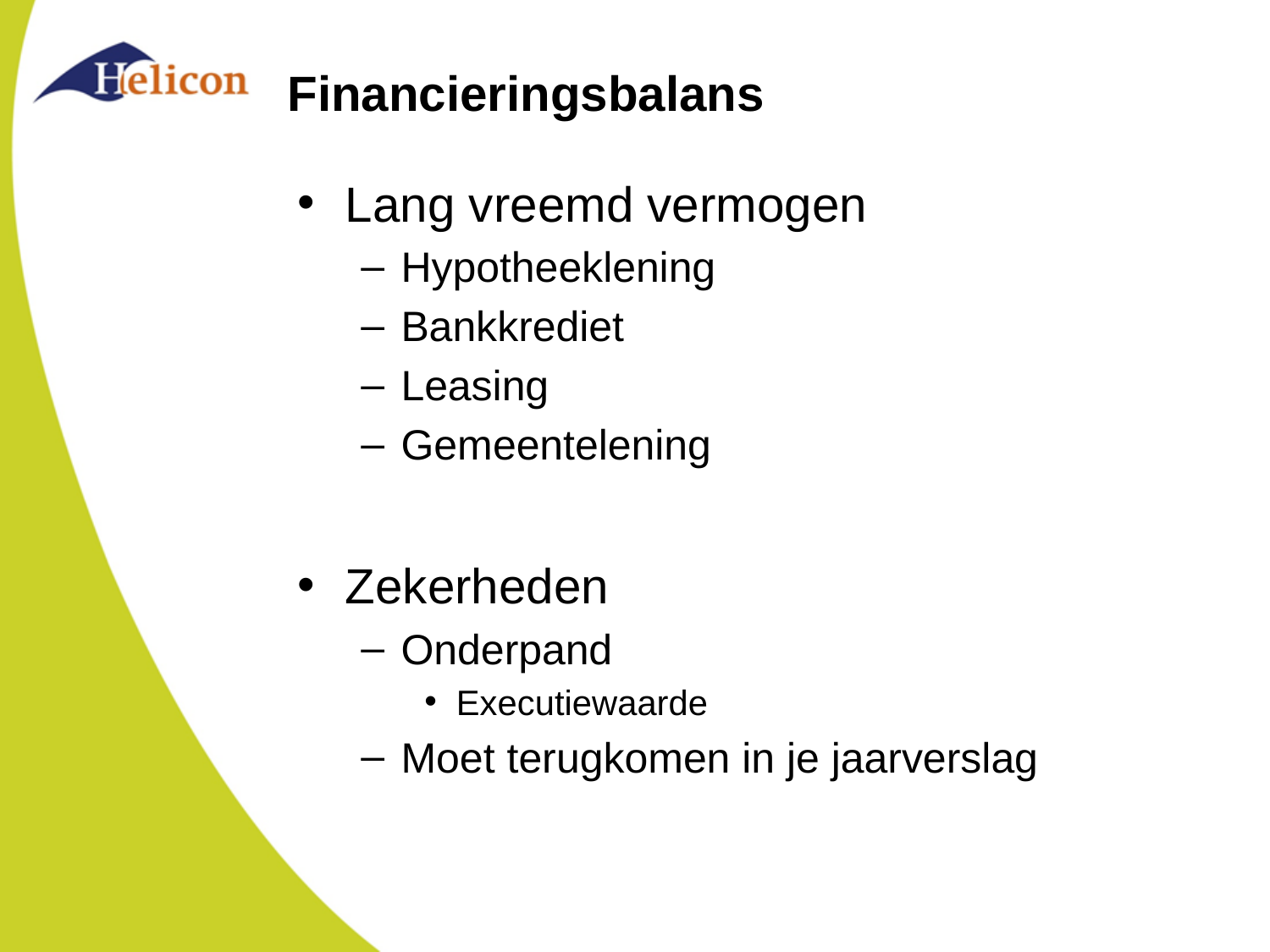

# Financieringsbalans
Lang vreemd vermogen
Hypotheeklening
Bankkrediet
Leasing
Gemeentelening

Zekerheden
Onderpand
Executiewaarde
Moet terugkomen in je jaarverslag